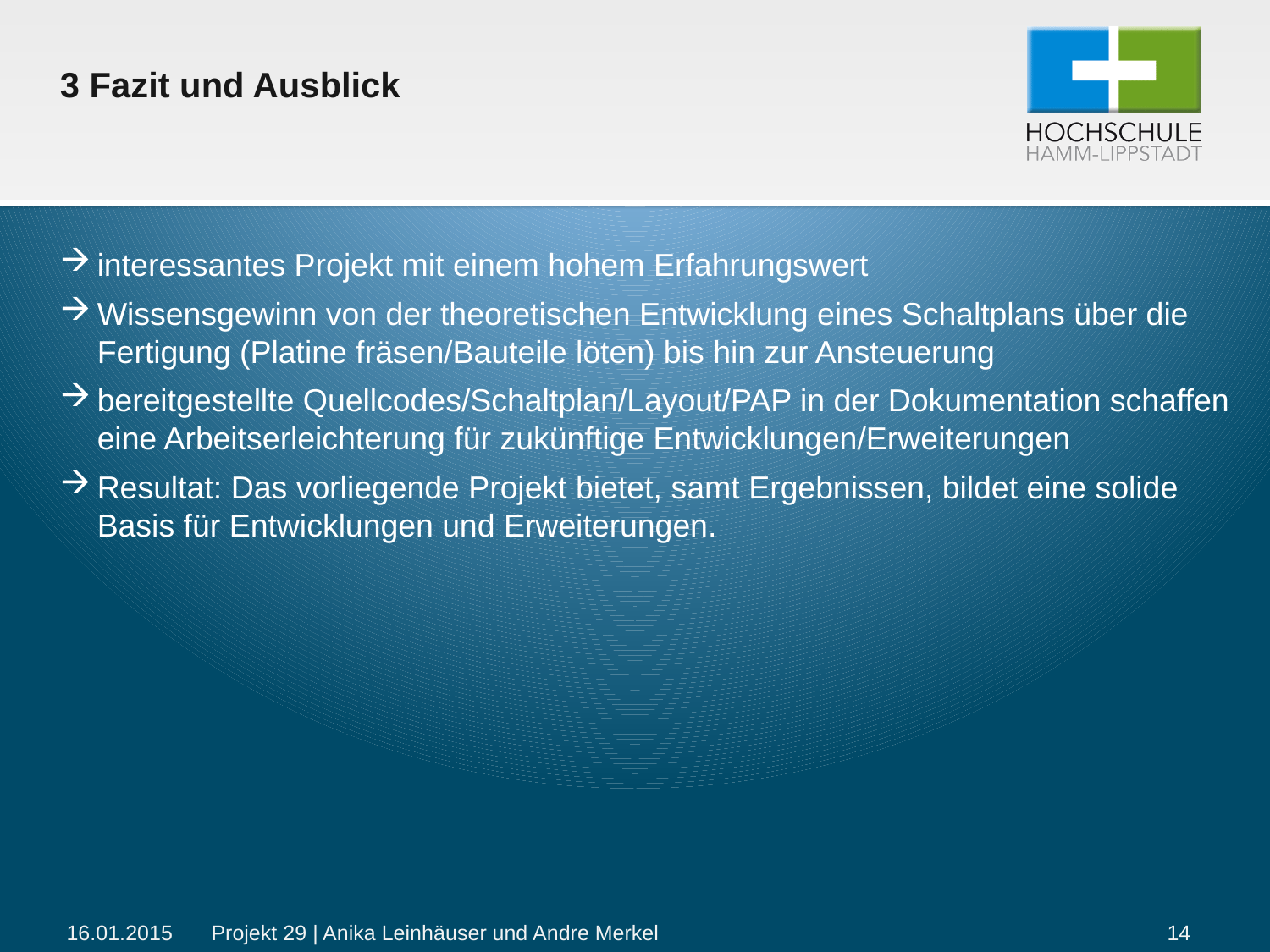

# 3 Fazit und Ausblick
interessantes Projekt mit einem hohem Erfahrungswert
Wissensgewinn von der theoretischen Entwicklung eines Schaltplans über die Fertigung (Platine fräsen/Bauteile löten) bis hin zur Ansteuerung
bereitgestellte Quellcodes/Schaltplan/Layout/PAP in der Dokumentation schaffen eine Arbeitserleichterung für zukünftige Entwicklungen/Erweiterungen
Resultat: Das vorliegende Projekt bietet, samt Ergebnissen, bildet eine solide Basis für Entwicklungen und Erweiterungen.

16.01.2015
Projekt 29 | Anika Leinhäuser und Andre Merkel
14